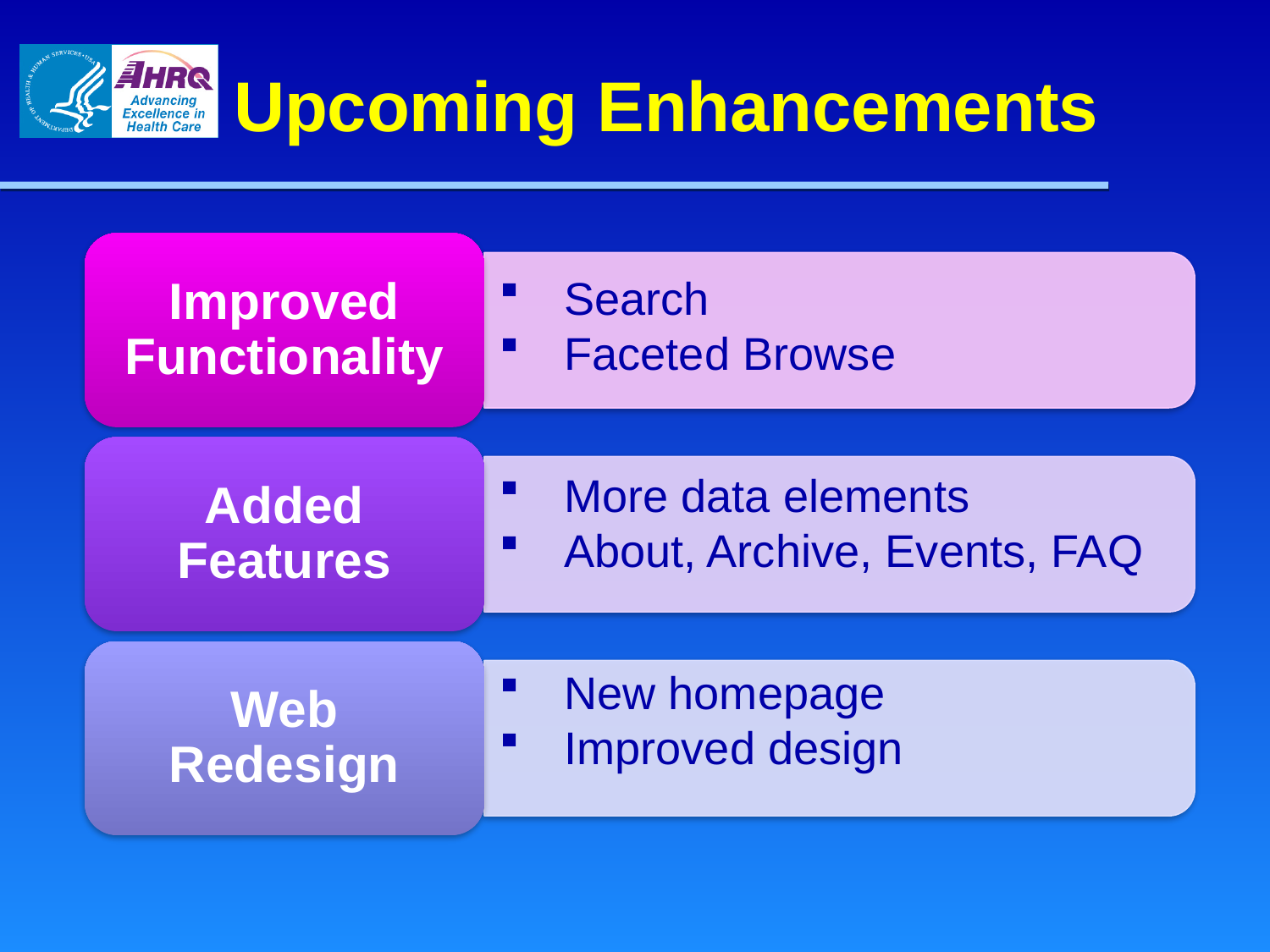

# Upcoming Enhancements

Improved Functionality

Added Features

Web Redesign

Search
Faceted Browse

More data elements
About, Archive, Events, FAQ

New homepage
Improved design